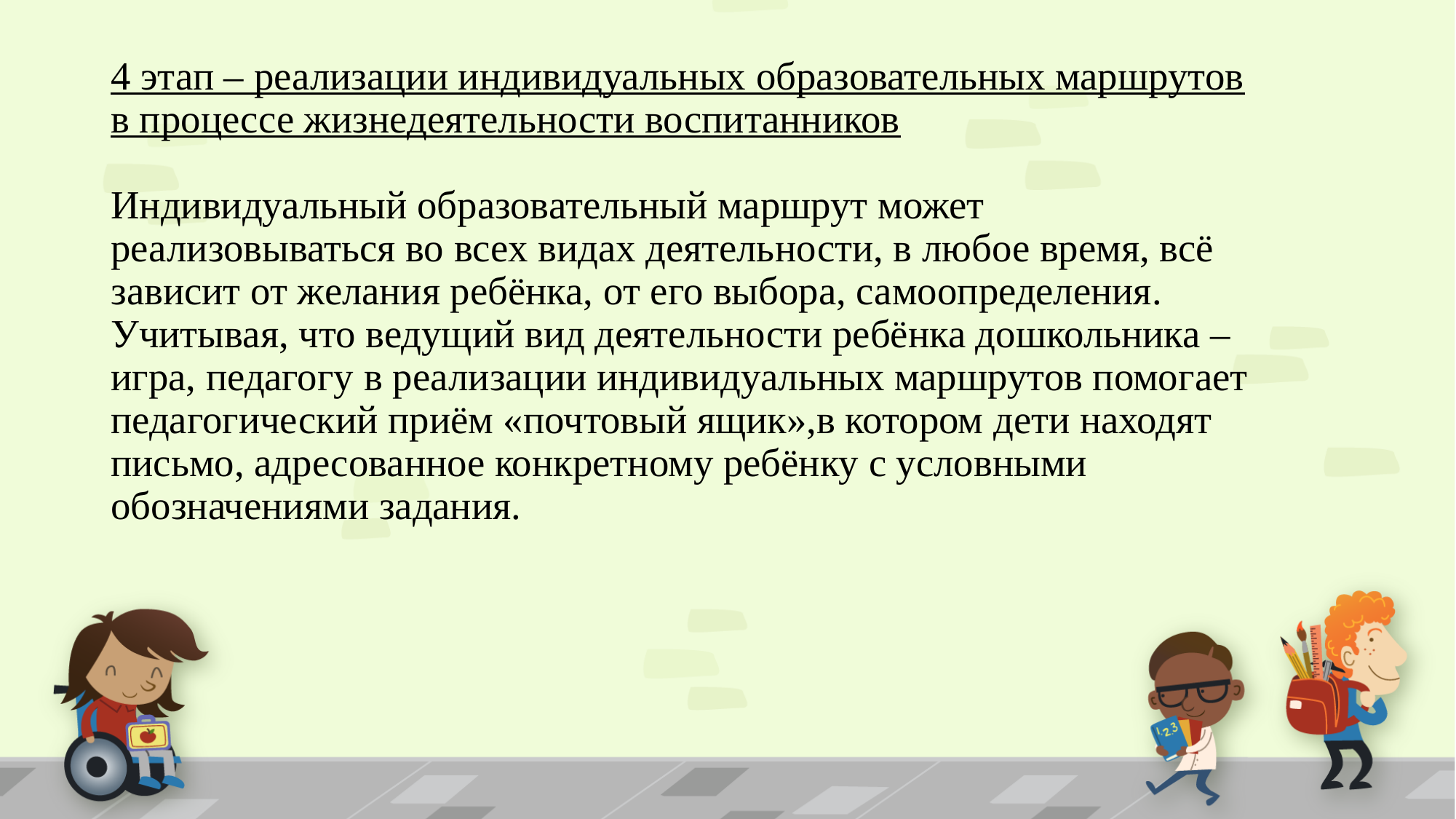

# 4 этап – реализации индивидуальных образовательных маршрутов в процессе жизнедеятельности воспитанников Индивидуальный образовательный маршрут может реализовываться во всех видах деятельности, в любое время, всё зависит от желания ребёнка, от его выбора, самоопределения. Учитывая, что ведущий вид деятельности ребёнка дошкольника – игра, педагогу в реализации индивидуальных маршрутов помогает педагогический приём «почтовый ящик»,в котором дети находят письмо, адресованное конкретному ребёнку с условными обозначениями задания.